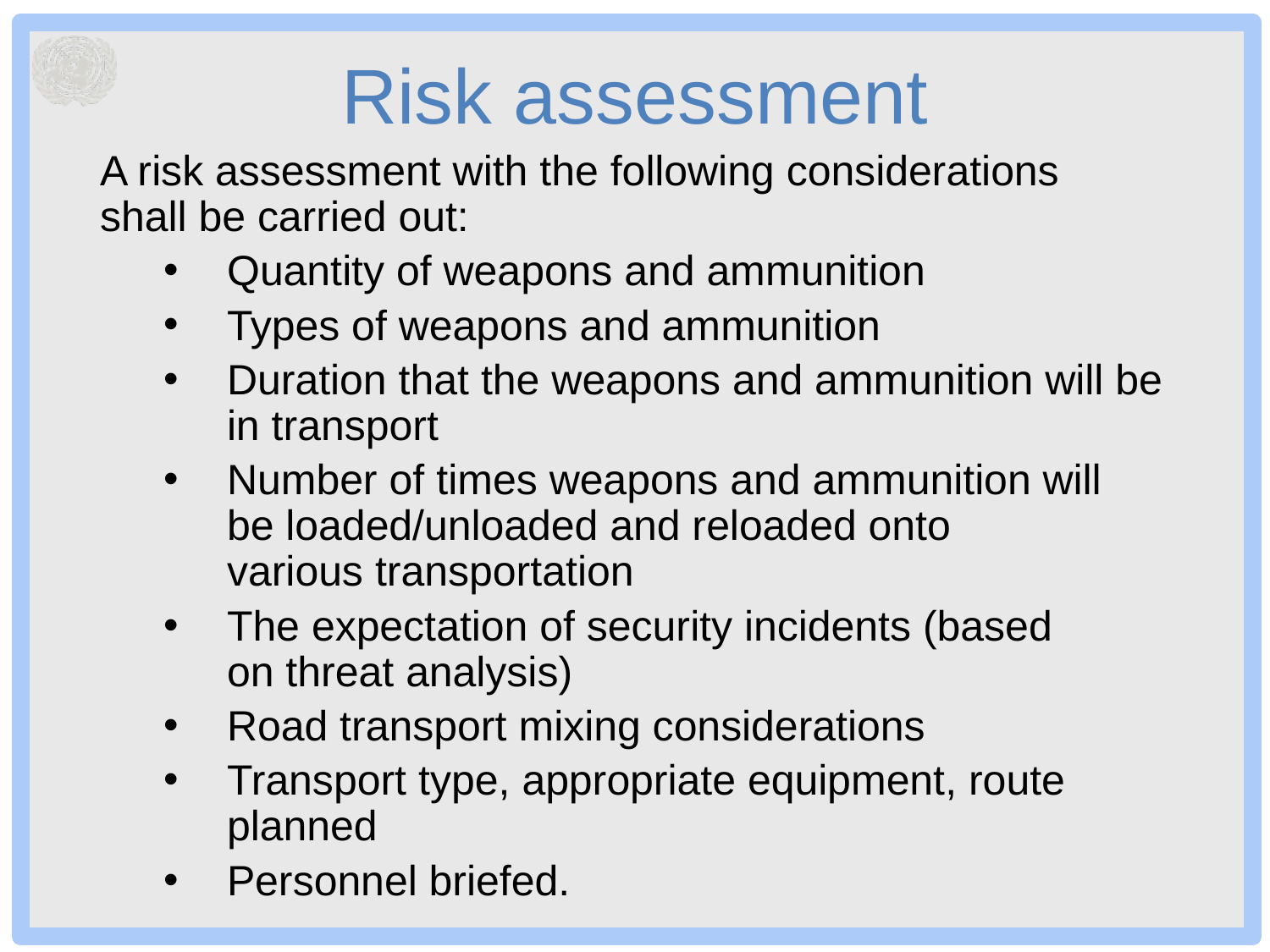

# Risk assessment
A risk assessment with the following considerations shall be carried out:
Quantity of weapons and ammunition
Types of weapons and ammunition
Duration that the weapons and ammunition will be in transport
Number of times weapons and ammunition will be loaded/unloaded and reloaded onto various transportation
The expectation of security incidents (based on threat analysis)
Road transport mixing considerations
Transport type, appropriate equipment, route planned
Personnel briefed.